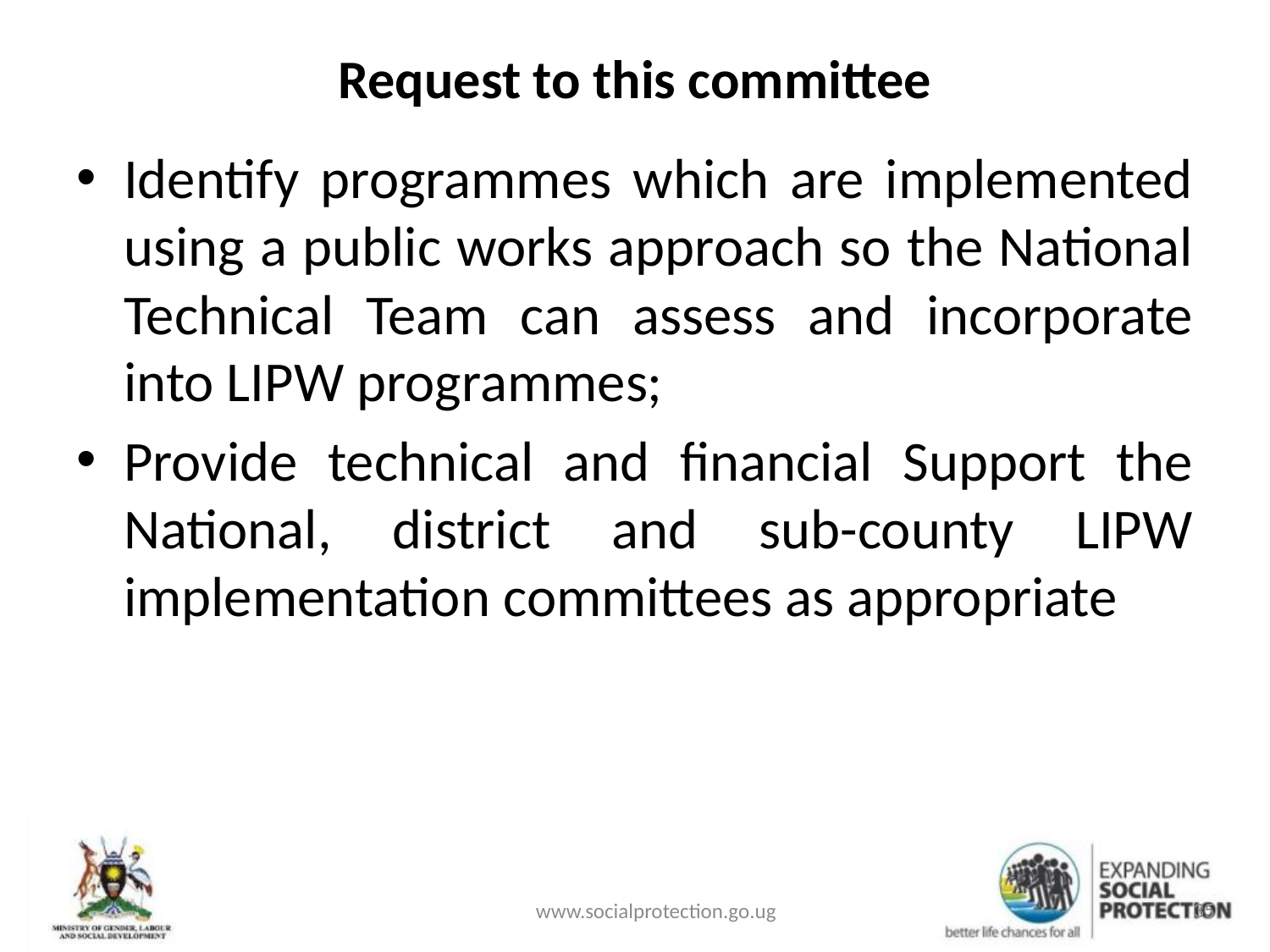

# Request to this committee
Identify programmes which are implemented using a public works approach so the National Technical Team can assess and incorporate into LIPW programmes;
Provide technical and financial Support the National, district and sub-county LIPW implementation committees as appropriate